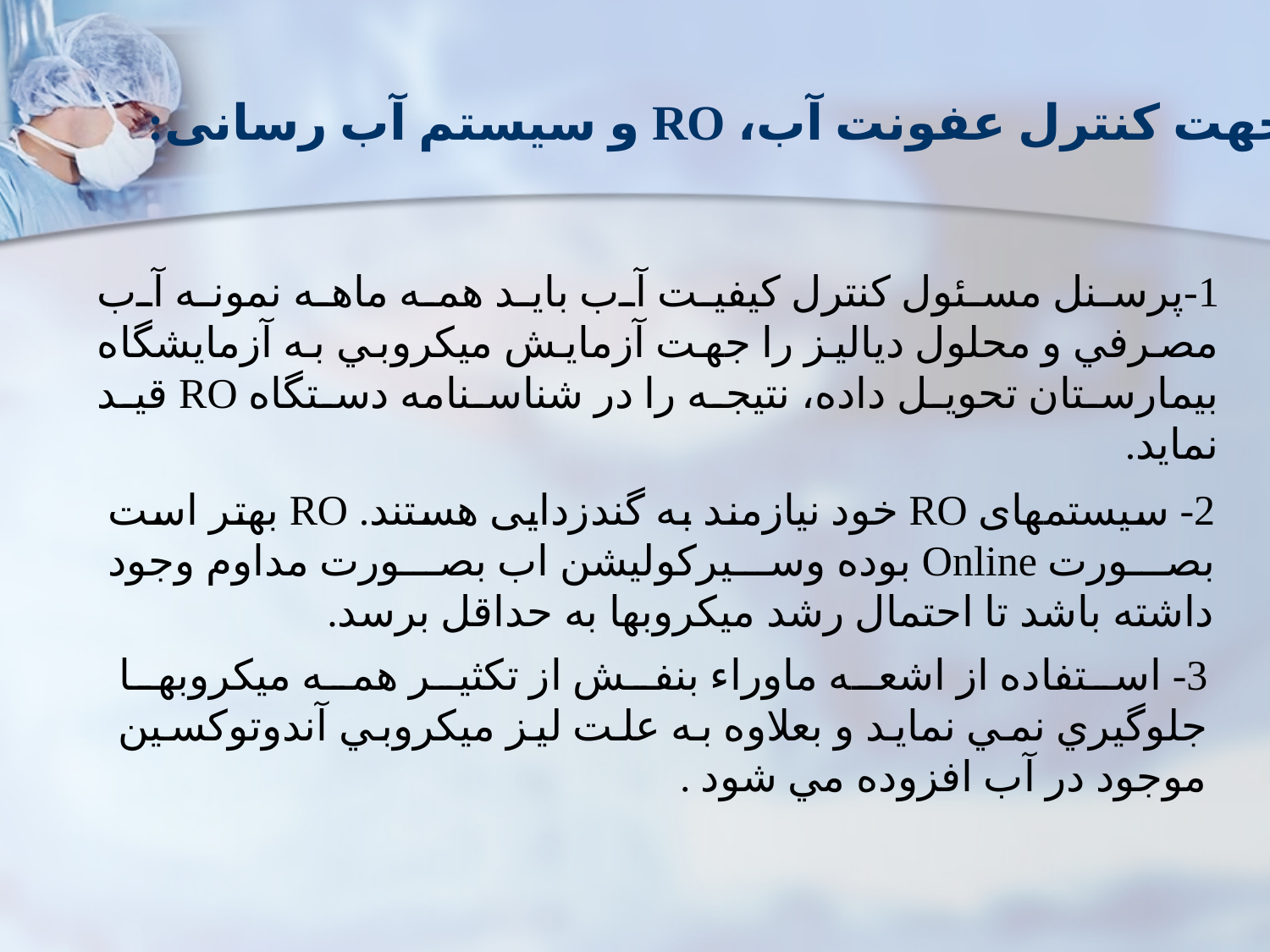

جهت کنترل عفونت آب، RO و سیستم آب رسانی:
1-پرسنل مسئول كنترل كيفيت آب بايد همه ماهه نمونه آب مصرفي و محلول دياليز را جهت آزمايش ميكروبي به آزمايشگاه بيمارستان تحويل داده، نتيجه را در شناسنامه دستگاه RO قيد نمايد.
2- سیستمهای RO خود نیازمند به گندزدایی هستند. RO بهتر است بصورت Online بوده وسیرکولیشن اب بصورت مداوم وجود داشته باشد تا احتمال رشد میکروبها به حداقل برسد.
3- استفاده از اشعه ماوراء بنفش از تكثير همه ميكروبها جلوگيري نمي نمايد و بعلاوه به علت ليز ميكروبي آندوتوكسين موجود در آب افزوده مي شود .